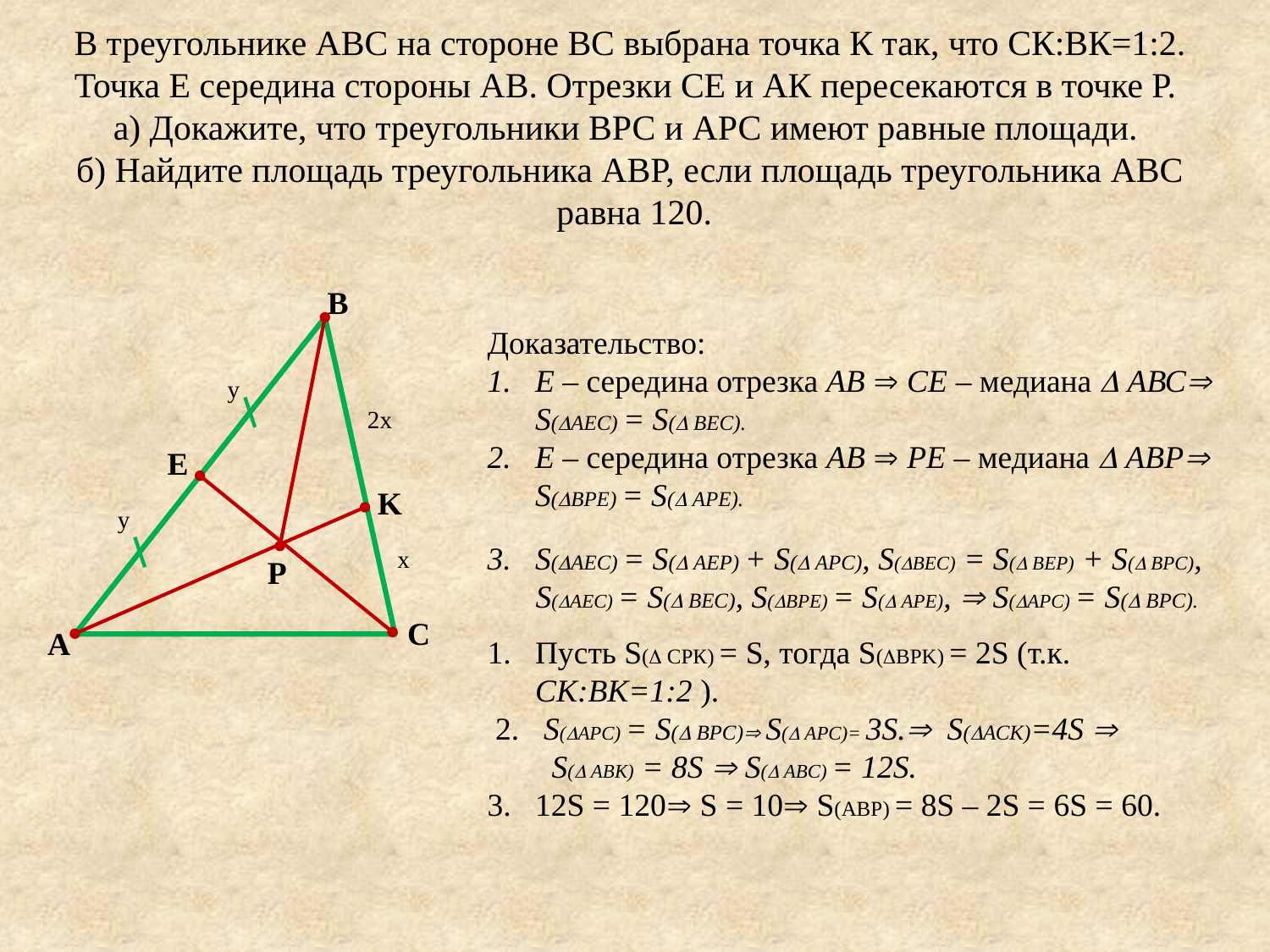

# В треугольнике АВС на стороне ВС выбрана точка К так, что СК:ВК=1:2. Точка Е середина стороны АВ. Отрезки СЕ и АК пересекаются в точке Р. а) Докажите, что треугольники ВРС и АРС имеют равные площади. б) Найдите площадь треугольника АВР, если площадь треугольника АВС равна 120.
B

y
2x
E
K
y
x
P
C
A
Доказательство:
Е – середина отрезка АВ ⇒ СЕ – медиана Δ АВС⇒  S(ΔAЕC) = S(Δ ВЕС).
Е – середина отрезка АВ ⇒ РЕ – медиана Δ АВР⇒  S(ΔВРЕ) = S(Δ АРЕ).

S(ΔAЕC) = S(Δ АЕР) + S(Δ APC), S(ΔBЕC) = S(Δ BЕР) + S(Δ BPC),
      S(ΔAЕC) = S(Δ ВЕС), S(ΔВРЕ) = S(Δ АРЕ), ⇒ S(ΔAPC) = S(Δ ВPС).

Пусть S(Δ CРК) = S, тогда S(ΔBPK) = 2S (т.к. СК:ВК=1:2 ).
 2.   S(ΔAPC) = S(Δ ВPС)⇒ S(Δ APC)= 3S.⇒  S(ΔАСК)=4S ⇒
        S(Δ ABK) = 8S ⇒ S(Δ ABC) = 12S.
3.   12S = 120⇒ S = 10⇒ S(АВР) = 8S – 2S = 6S = 60.